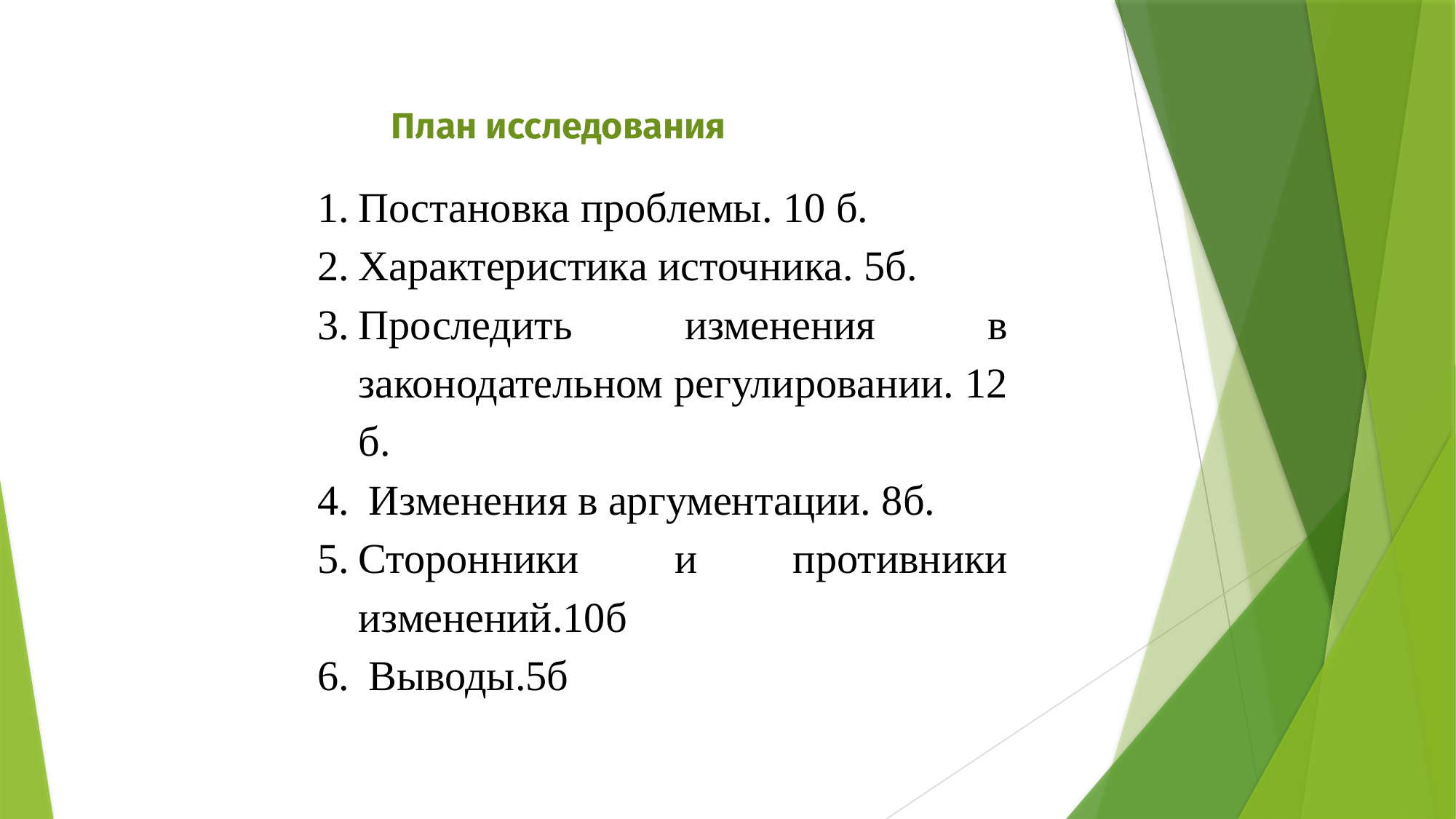

План исследования
Постановка проблемы. 10 б.
Характеристика источника. 5б.
Проследить изменения в законодательном регулировании. 12 б.
 Изменения в аргументации. 8б.
Сторонники и противники изменений.10б
 Выводы.5б